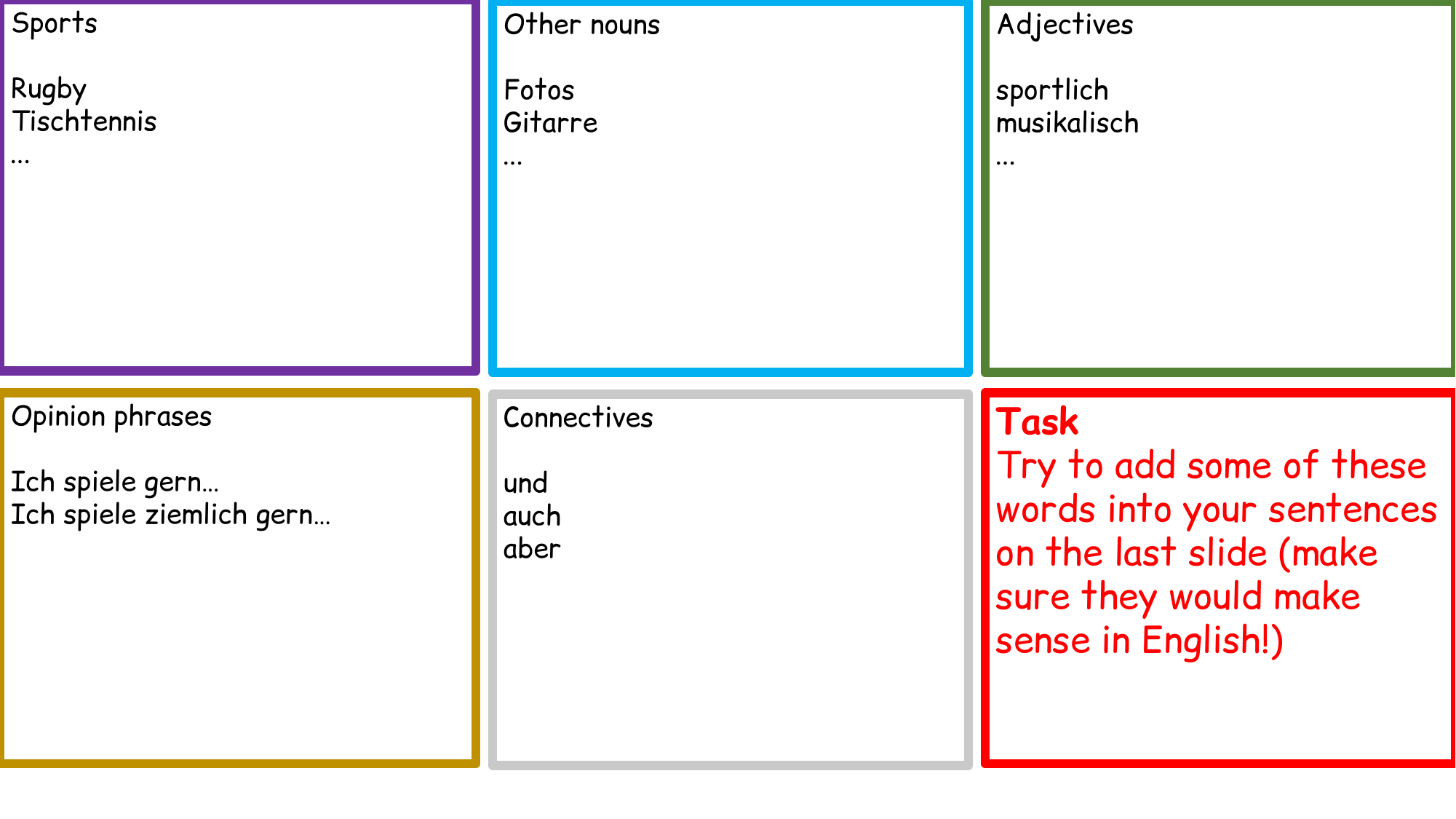

Sports

Rugby
Tischtennis
…

Other nouns

Fotos
Gitarre
…

Adjectives

sportlich
musikalisch
…

Task
Try to add some of these words into your sentences on the last slide (make sure they would make sense in English!)

Opinion phrases

Ich spiele gern…
Ich spiele ziemlich gern…

Connectives

und
auch
aber